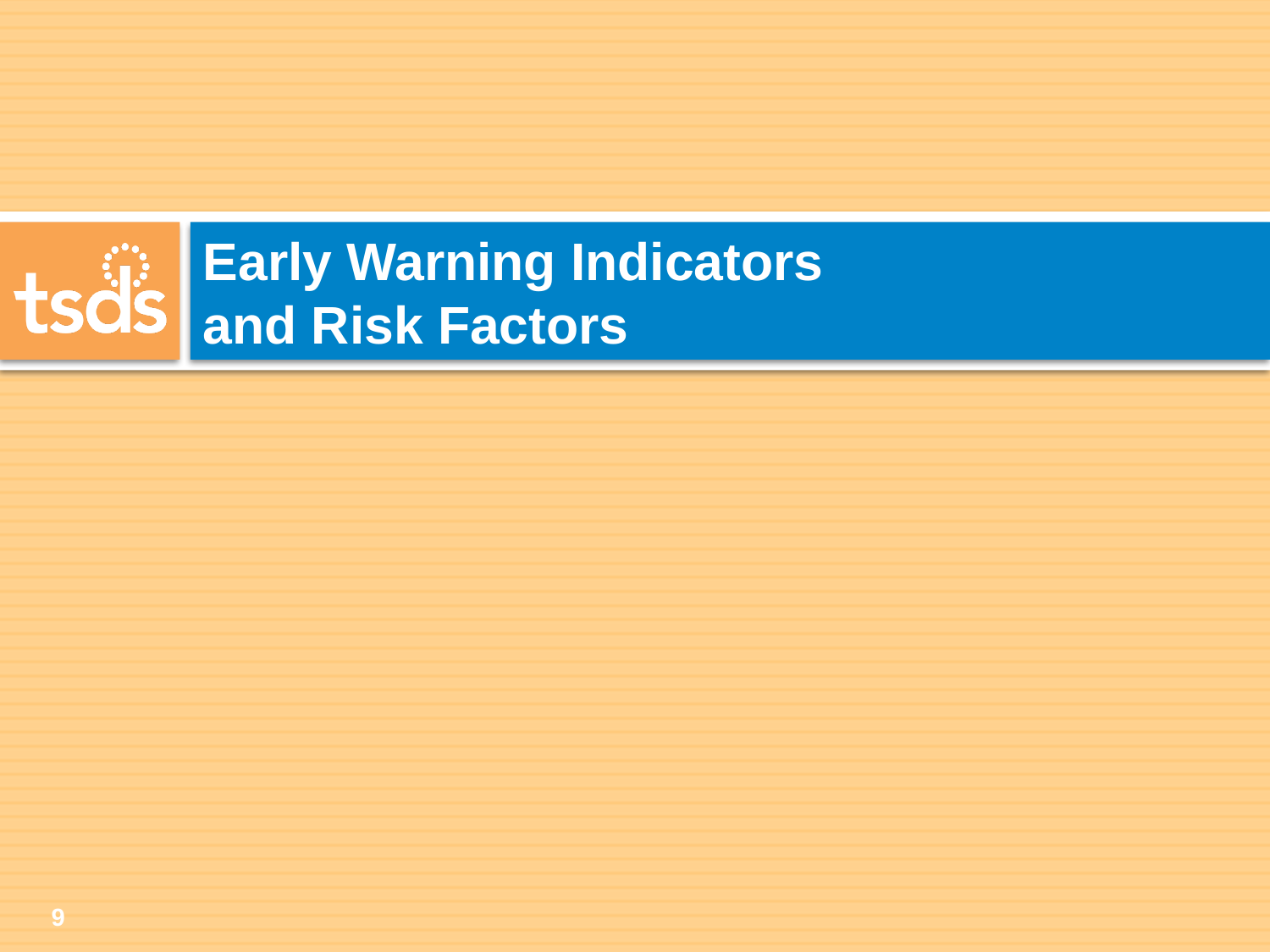

# Early Warning Indicators and Risk Factors
9